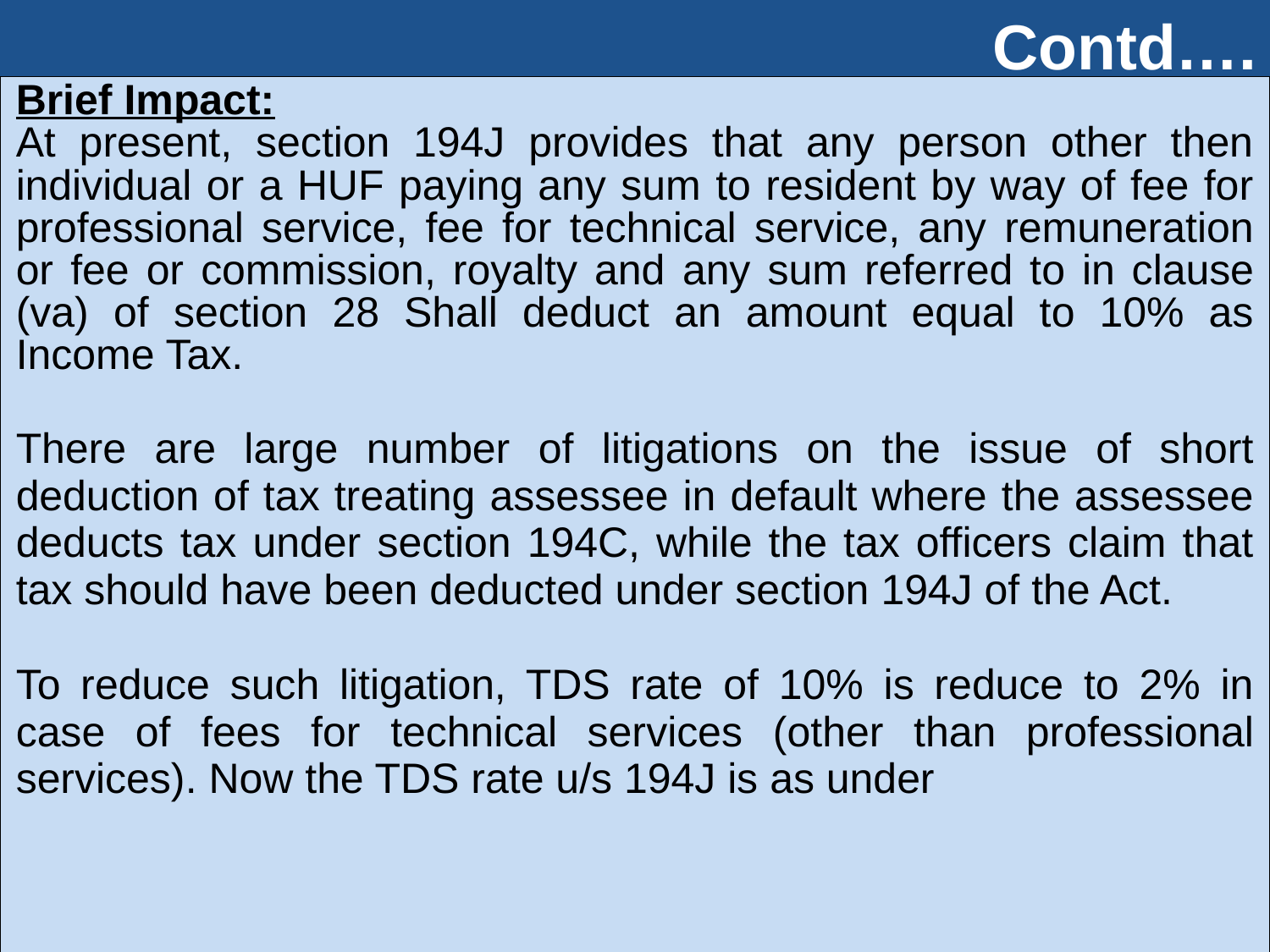

# Contd….
| Brief Impact: At present, section 194J provides that any person other then individual or a HUF paying any sum to resident by way of fee for professional service, fee for technical service, any remuneration or fee or commission, royalty and any sum referred to in clause (va) of section 28 Shall deduct an amount equal to 10% as Income Tax. There are large number of litigations on the issue of short deduction of tax treating assessee in default where the assessee deducts tax under section 194C, while the tax officers claim that tax should have been deducted under section 194J of the Act. To reduce such litigation, TDS rate of 10% is reduce to 2% in case of fees for technical services (other than professional services). Now the TDS rate u/s 194J is as under |
| --- |
105